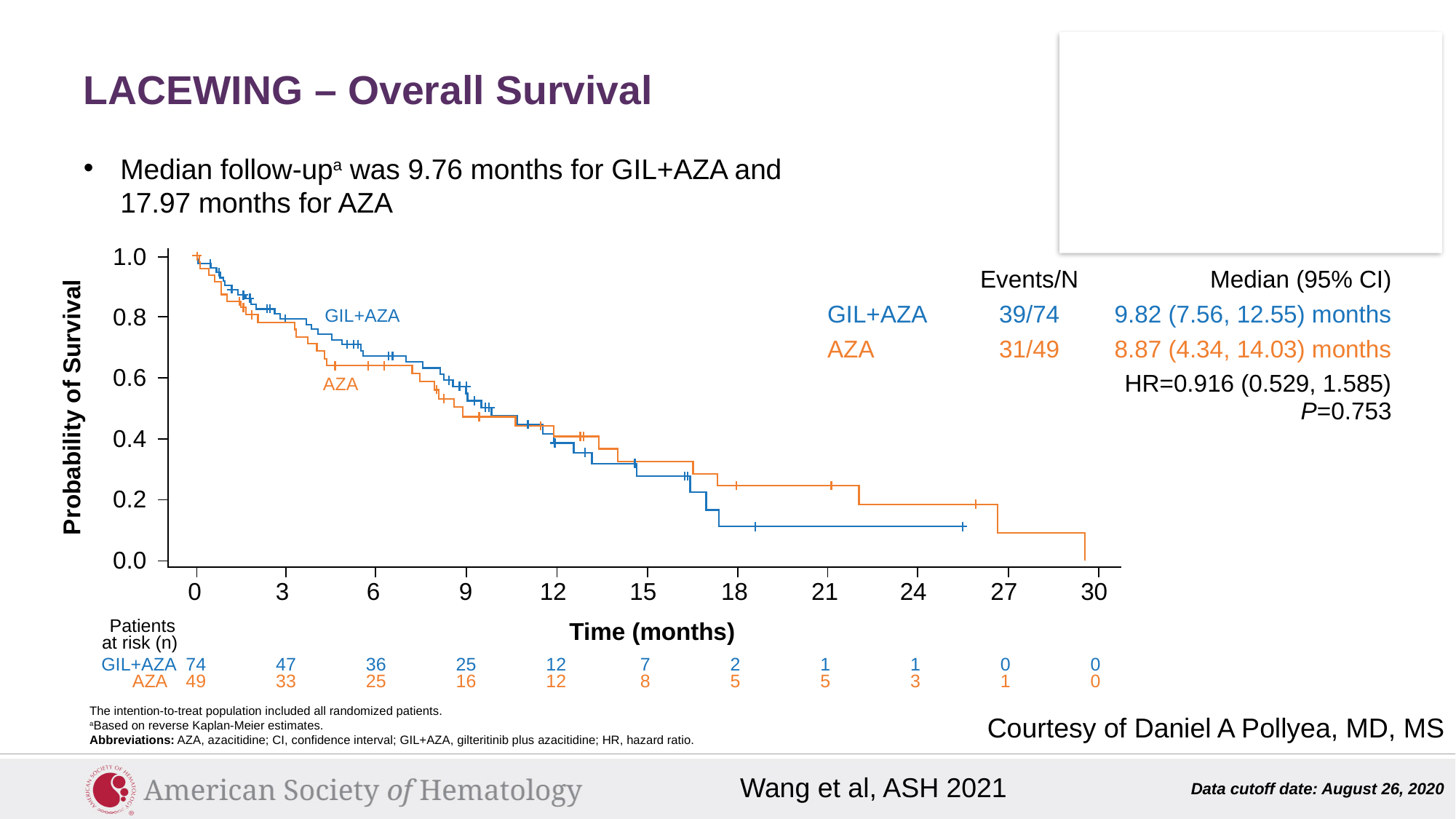

# LACEWING – Overall Survival
Median follow-upa was 9.76 months for GIL+AZA and 17.97 months for AZA
1.0

0.8

GIL+AZA

0.6
AZA

Probability of Survival

0.4

0.2

0.0

0
3
6
9
12
15
18
21
24
27
30
Patients
Time (months)
at risk (n)
74
47
36
25
12
7
2
1
1
0
0
GIL+AZA
49
33
25
16
12
8
5
5
3
1
0
AZA
|  | Events/N | Median (95% CI) |
| --- | --- | --- |
| GIL+AZA | 39/74 | 9.82 (7.56, 12.55) months |
| AZA | 31/49 | 8.87 (4.34, 14.03) months |
| HR=0.916 (0.529, 1.585) P=0.753 |  |  |
The intention-to-treat population included all randomized patients.
aBased on reverse Kaplan-Meier estimates.
Abbreviations: AZA, azacitidine; CI, confidence interval; GIL+AZA, gilteritinib plus azacitidine; HR, hazard ratio.
Courtesy of Daniel A Pollyea, MD, MS
Wang et al, ASH 2021
Data cutoff date: August 26, 2020